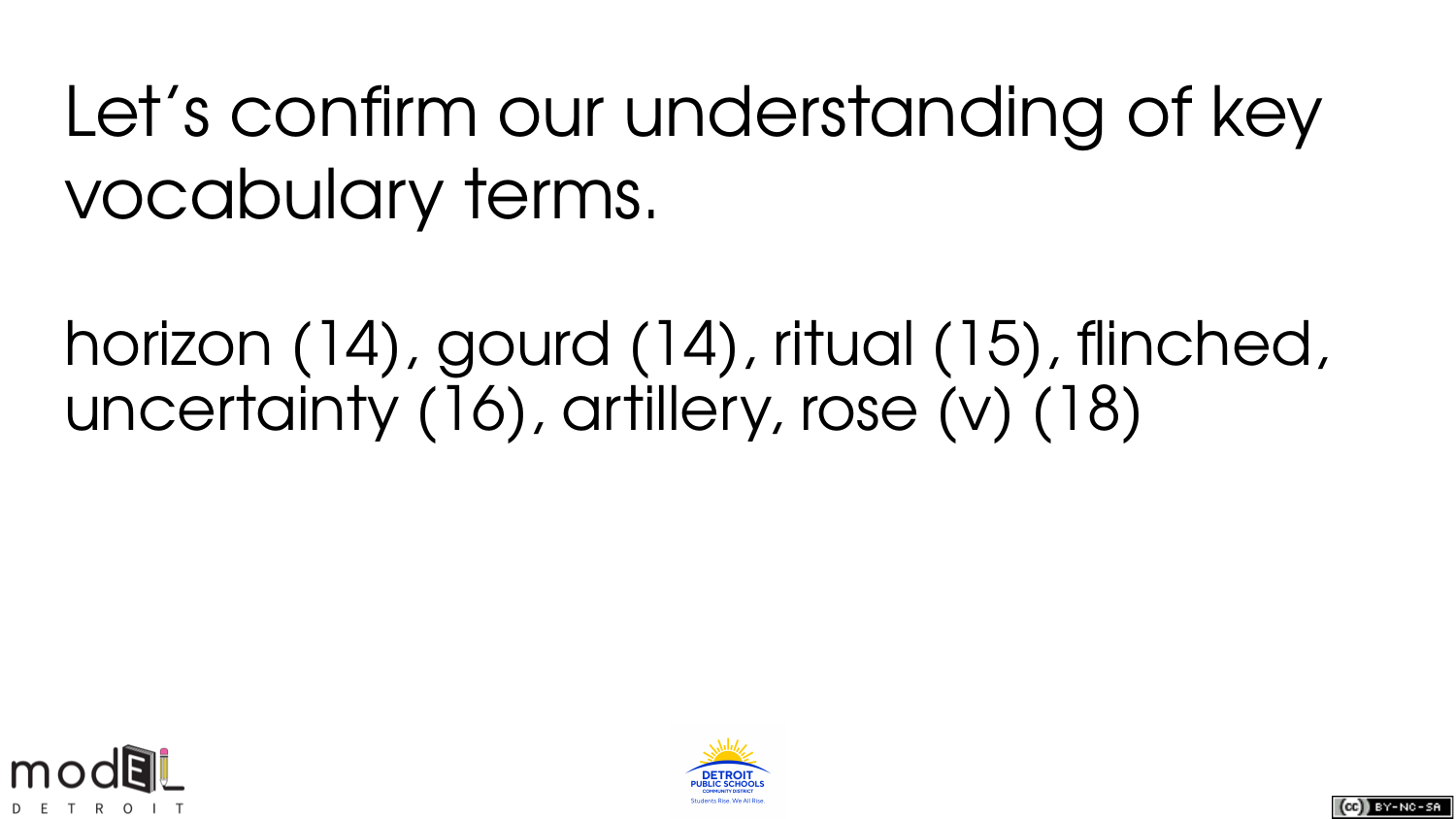

# Let’s confirm our understanding of key vocabulary terms.
horizon (14), gourd (14), ritual (15), flinched, uncertainty (16), artillery, rose (v) (18)